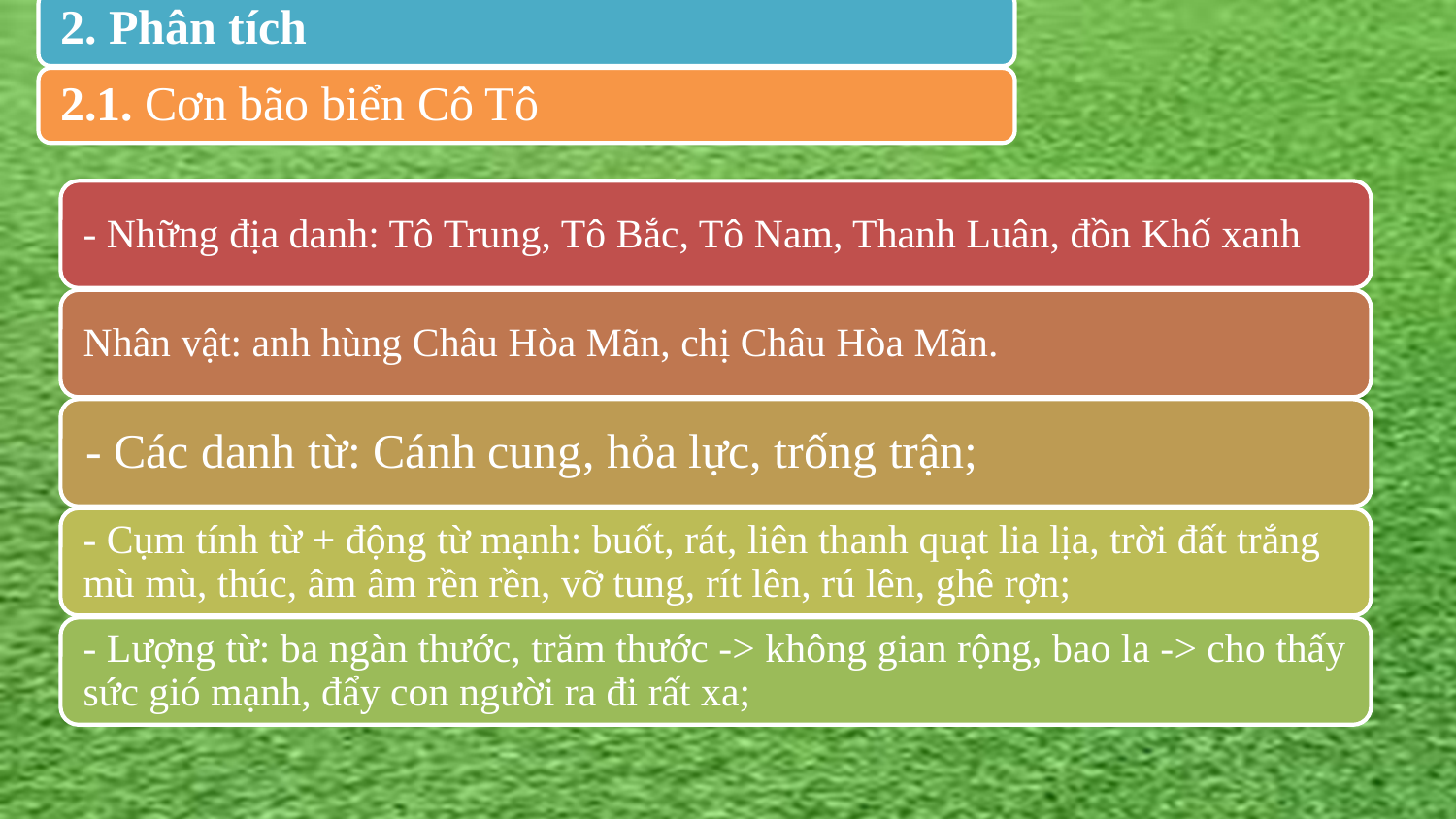

2. Phân tích
2.1. Cơn bão biển Cô Tô
- Những địa danh: Tô Trung, Tô Bắc, Tô Nam, Thanh Luân, đồn Khố xanh
Nhân vật: anh hùng Châu Hòa Mãn, chị Châu Hòa Mãn.
- Các danh từ: Cánh cung, hỏa lực, trống trận;
- Cụm tính từ + động từ mạnh: buốt, rát, liên thanh quạt lia lịa, trời đất trắng mù mù, thúc, âm âm rền rền, vỡ tung, rít lên, rú lên, ghê rợn;
- Lượng từ: ba ngàn thước, trăm thước -> không gian rộng, bao la -> cho thấy sức gió mạnh, đẩy con người ra đi rất xa;